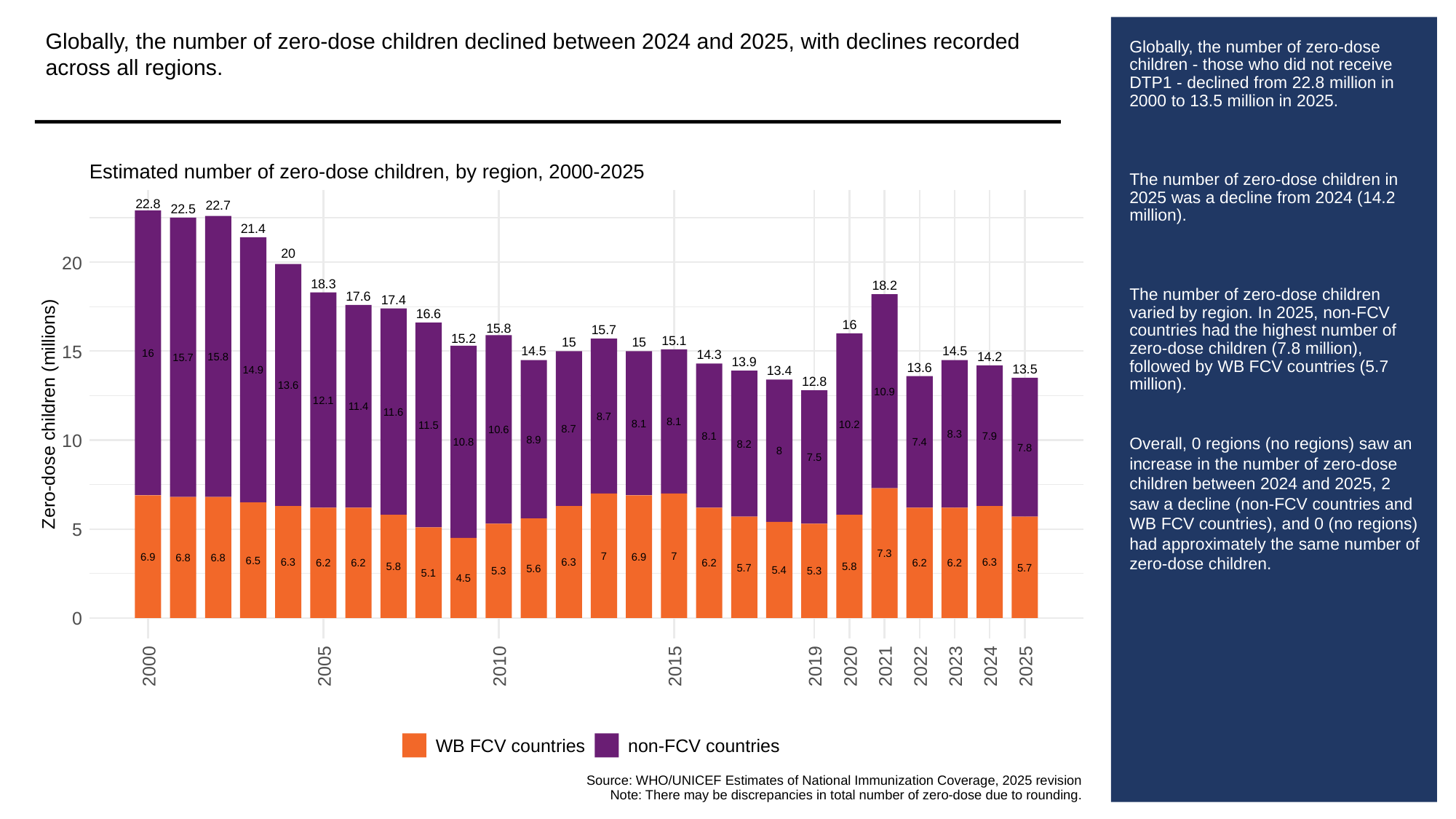

Globally, the number of zero-dose children declined between 2024 and 2025, with declines recorded across all regions.
# Globally, the number of zero-dose children - those who did not receive DTP1 - declined from 22.8 million in 2000 to 13.5 million in 2025.

The number of zero-dose children in 2025 was a decline from 2024 (14.2 million).

The number of zero-dose children varied by region. In 2025, non-FCV countries had the highest number of zero-dose children (7.8 million), followed by WB FCV countries (5.7 million).

Overall, 0 regions (no regions) saw an increase in the number of zero-dose children between 2024 and 2025, 2 saw a decline (non-FCV countries and WB FCV countries), and 0 (no regions) had approximately the same number of zero-dose children.

Estimated number of zero-dose children, by region, 2000-2025

22.8
22.7
22.5

21.4

20
20

18.3
18.2
17.6

17.4

16.6
16

15.8
15.7

15.2

15.1
15
15

15

14.5
14.5
16

14.3

14.2
15.8
15.7
13.9

13.6

13.5

13.4
14.9

12.8

13.6
10.9

12.1
11.4
11.6
Zero-dose children (millions)
8.7
8.1
8.1
10.2
11.5
8.7
10.6
8.3
8.1
7.9
10
8.9
10.8
7.4
8.2

7.8
8
7.5

5

7.3
7
7
6.9
6.9
6.8
6.8
6.5
6.3
6.3
6.3
6.2
6.2
6.2
6.2
6.2
5.8
5.8
5.7
5.7
5.6
5.4
5.3
5.3
5.1

4.5
0

2000
2005
2010
2015
2019
2020
2021
2022
2023
2024
2025

WB FCV countries
non-FCV countries
Source: WHO/UNICEF Estimates of National Immunization Coverage, 2025 revision
Note: There may be discrepancies in total number of zero-dose due to rounding.